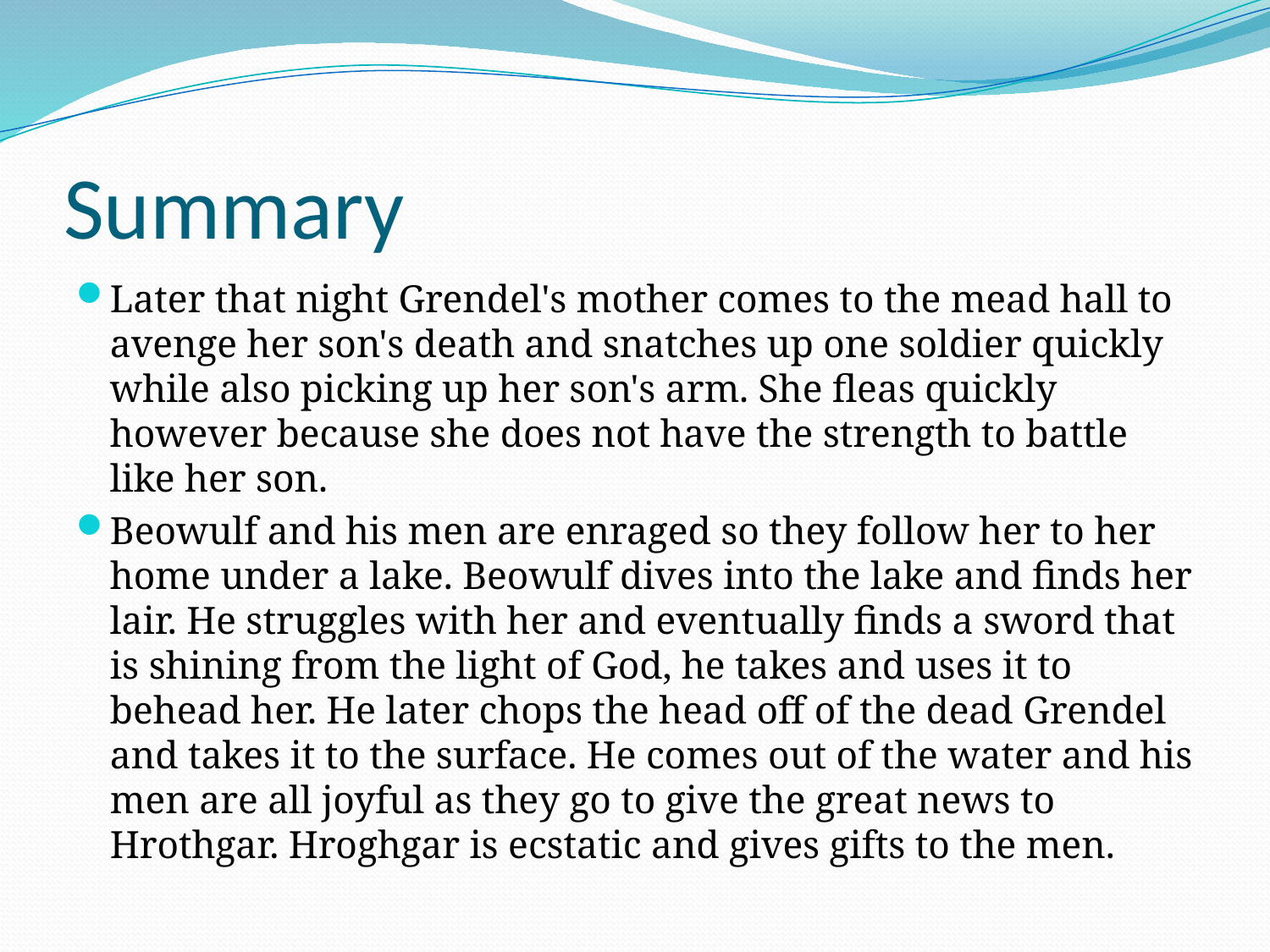

# Summary
Later that night Grendel's mother comes to the mead hall to avenge her son's death and snatches up one soldier quickly while also picking up her son's arm. She fleas quickly however because she does not have the strength to battle like her son.
Beowulf and his men are enraged so they follow her to her home under a lake. Beowulf dives into the lake and finds her lair. He struggles with her and eventually finds a sword that is shining from the light of God, he takes and uses it to behead her. He later chops the head off of the dead Grendel and takes it to the surface. He comes out of the water and his men are all joyful as they go to give the great news to Hrothgar. Hroghgar is ecstatic and gives gifts to the men.